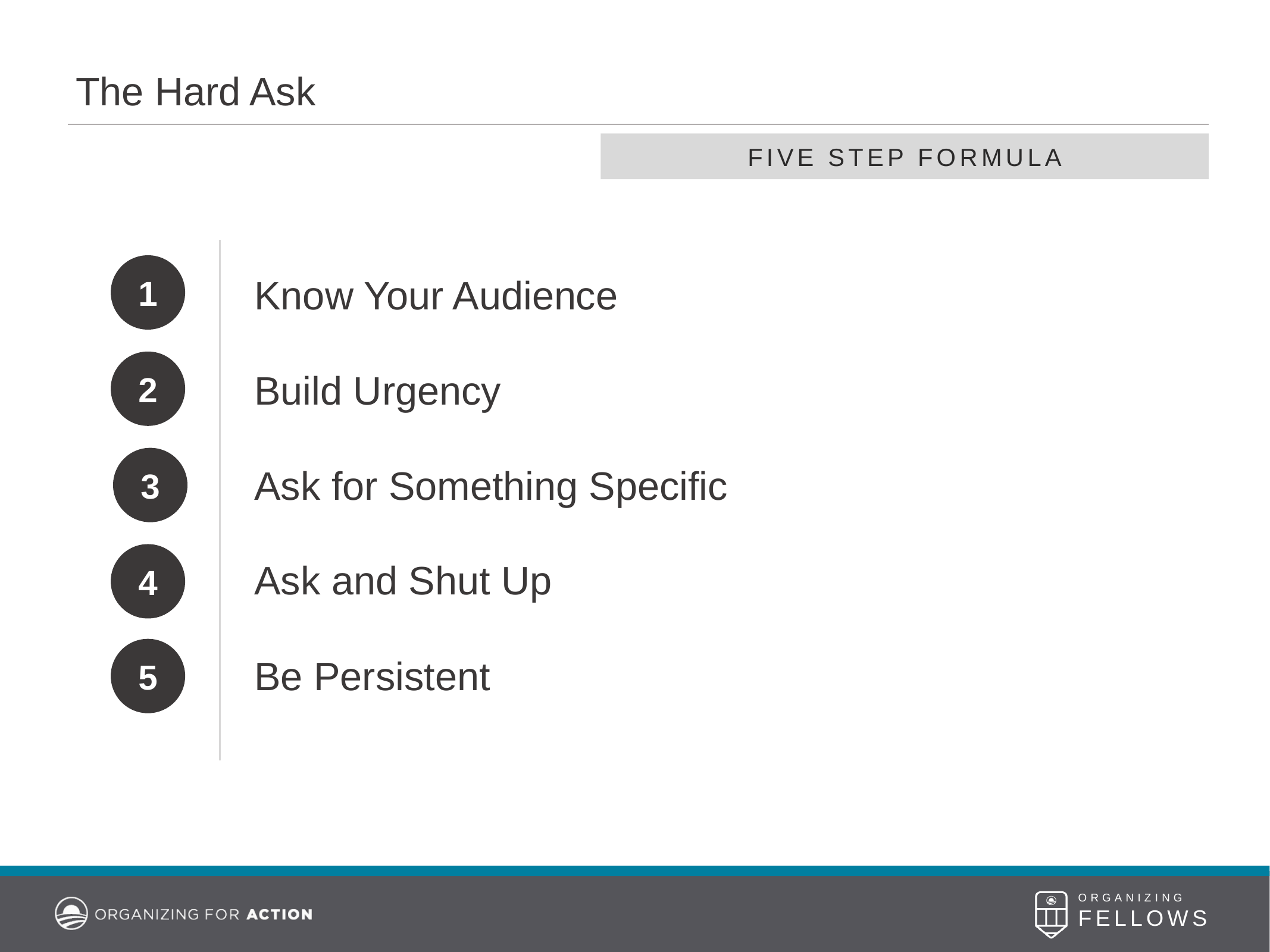

The Hard Ask
FIVE STEP FORMULA
1

Know Your Audience

Build Urgency

Ask for Something Specific

Ask and Shut Up

Be Persistent

2
3
4
5